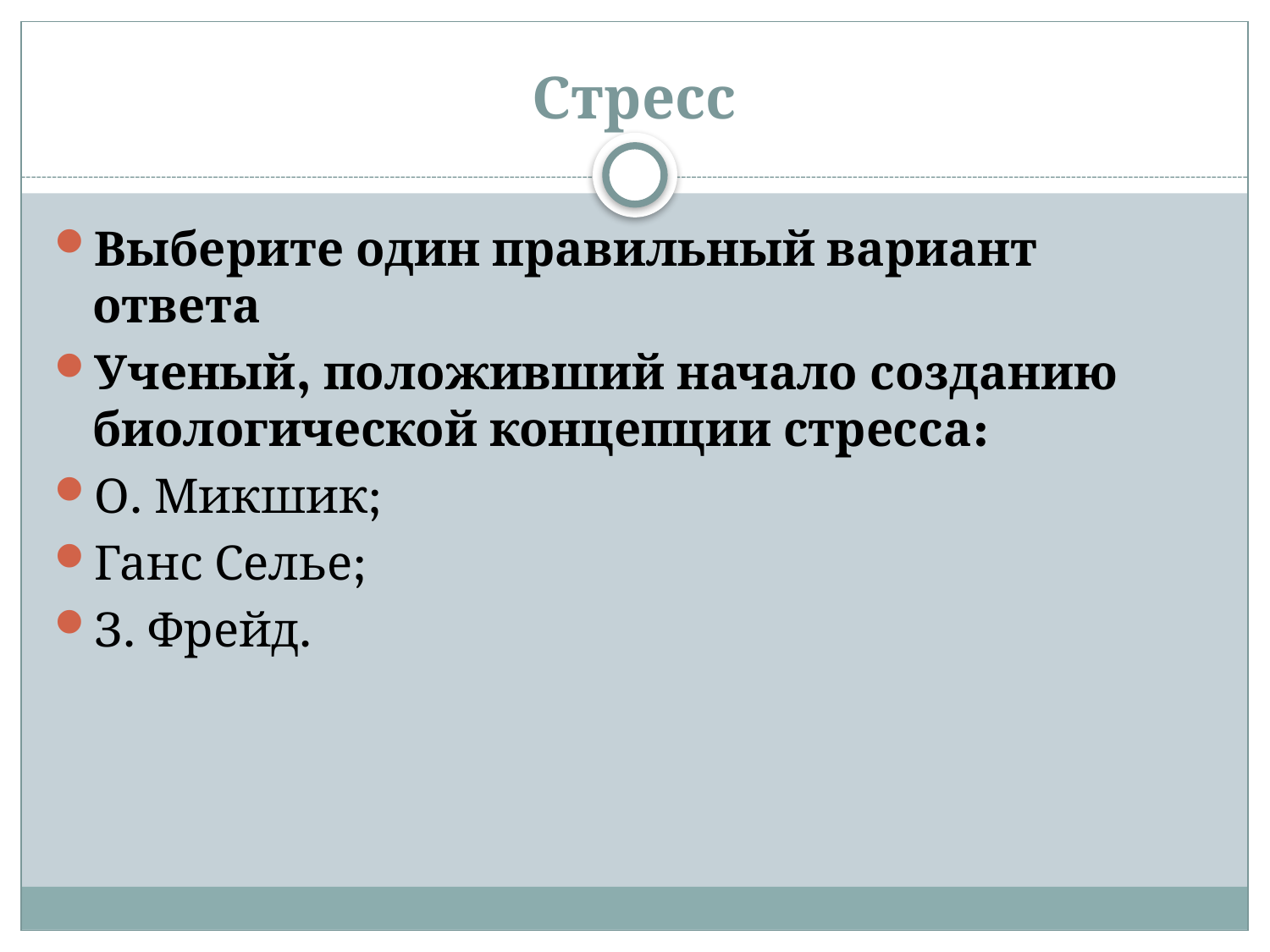

# Стресс
Выберите один правильный вариант ответа
Ученый, положивший начало созданию биологической концепции стресса:
О. Микшик;
Ганс Селье;
З. Фрейд.